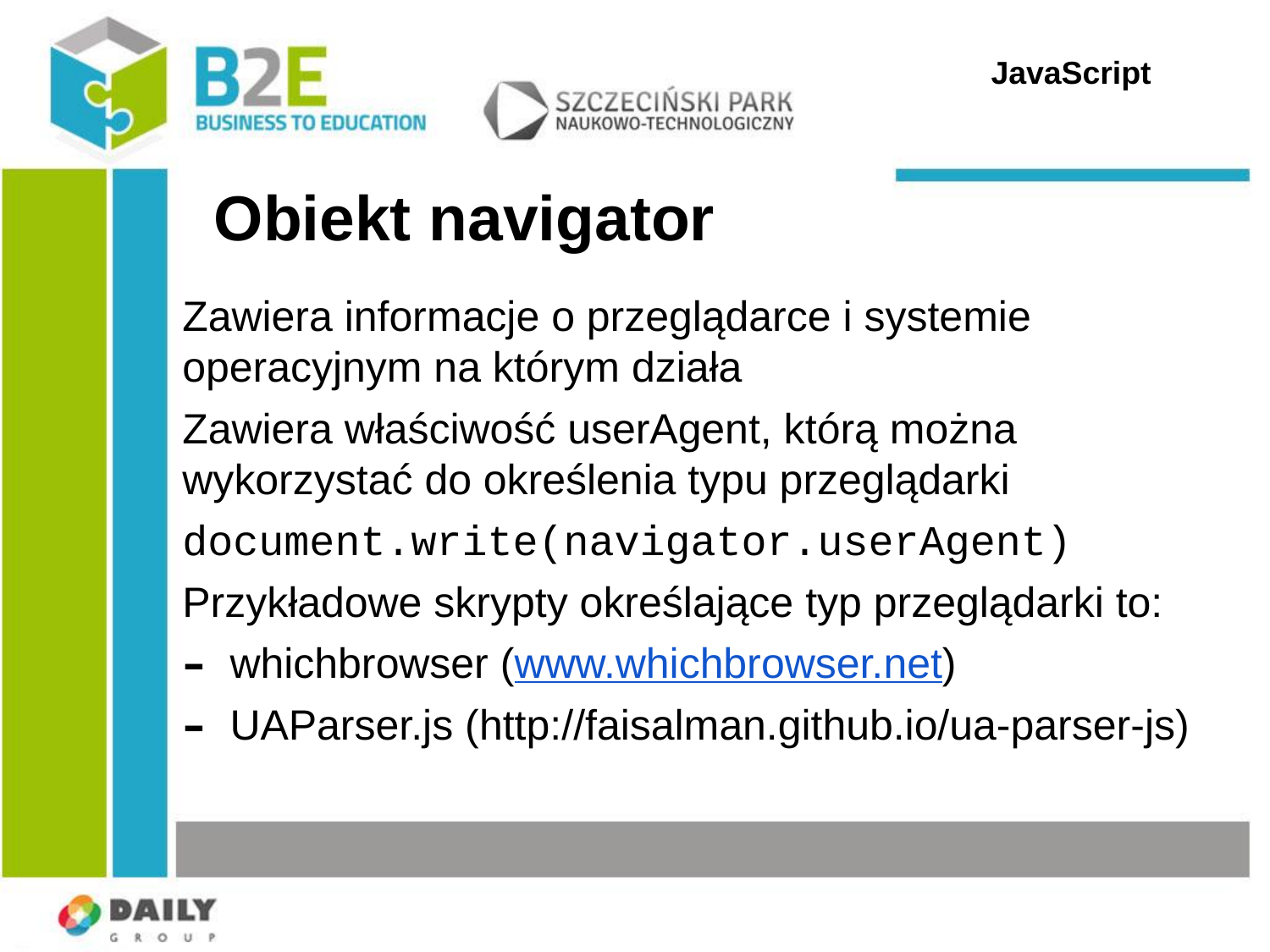

JavaScript
Obiekt navigator
Zawiera informacje o przeglądarce i systemie operacyjnym na którym działa
Zawiera właściwość userAgent, którą można wykorzystać do określenia typu przeglądarki
document.write(navigator.userAgent)
Przykładowe skrypty określające typ przeglądarki to:
whichbrowser (www.whichbrowser.net)
UAParser.js (http://faisalman.github.io/ua-parser-js)